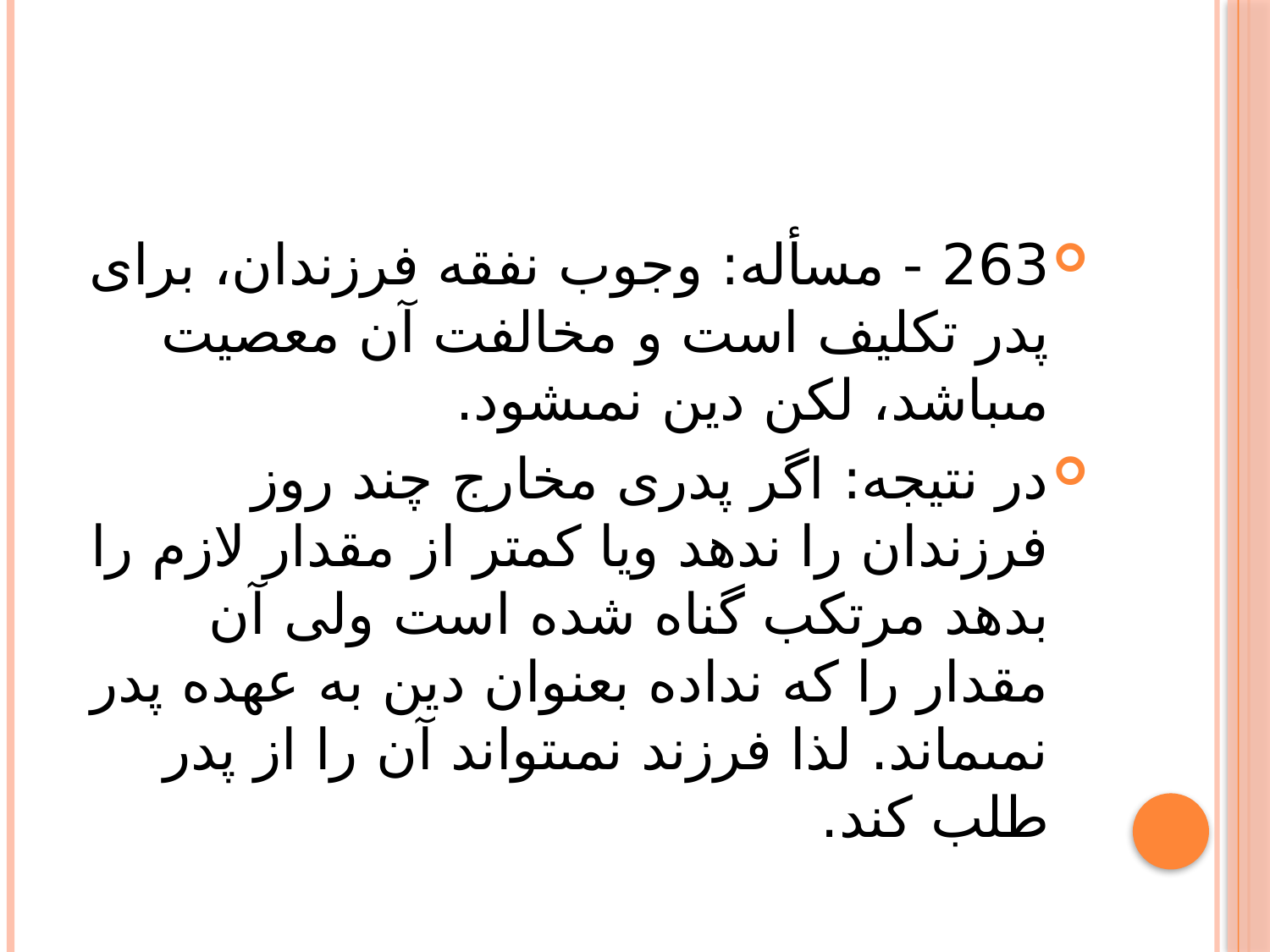

#
263 - مسأله: وجوب نفقه فرزندان، براى پدر تكليف است و مخالفت آن معصيت مى‏باشد، لكن دين نمى‏شود.
در نتيجه: اگر پدرى مخارج چند روز فرزندان را ندهد ويا كمتر از مقدار لازم را بدهد مرتكب گناه شده است ولى آن مقدار را كه نداده بعنوان دين به عهده پدر نمى‏ماند. لذا فرزند نمى‏تواند آن را از پدر طلب كند.